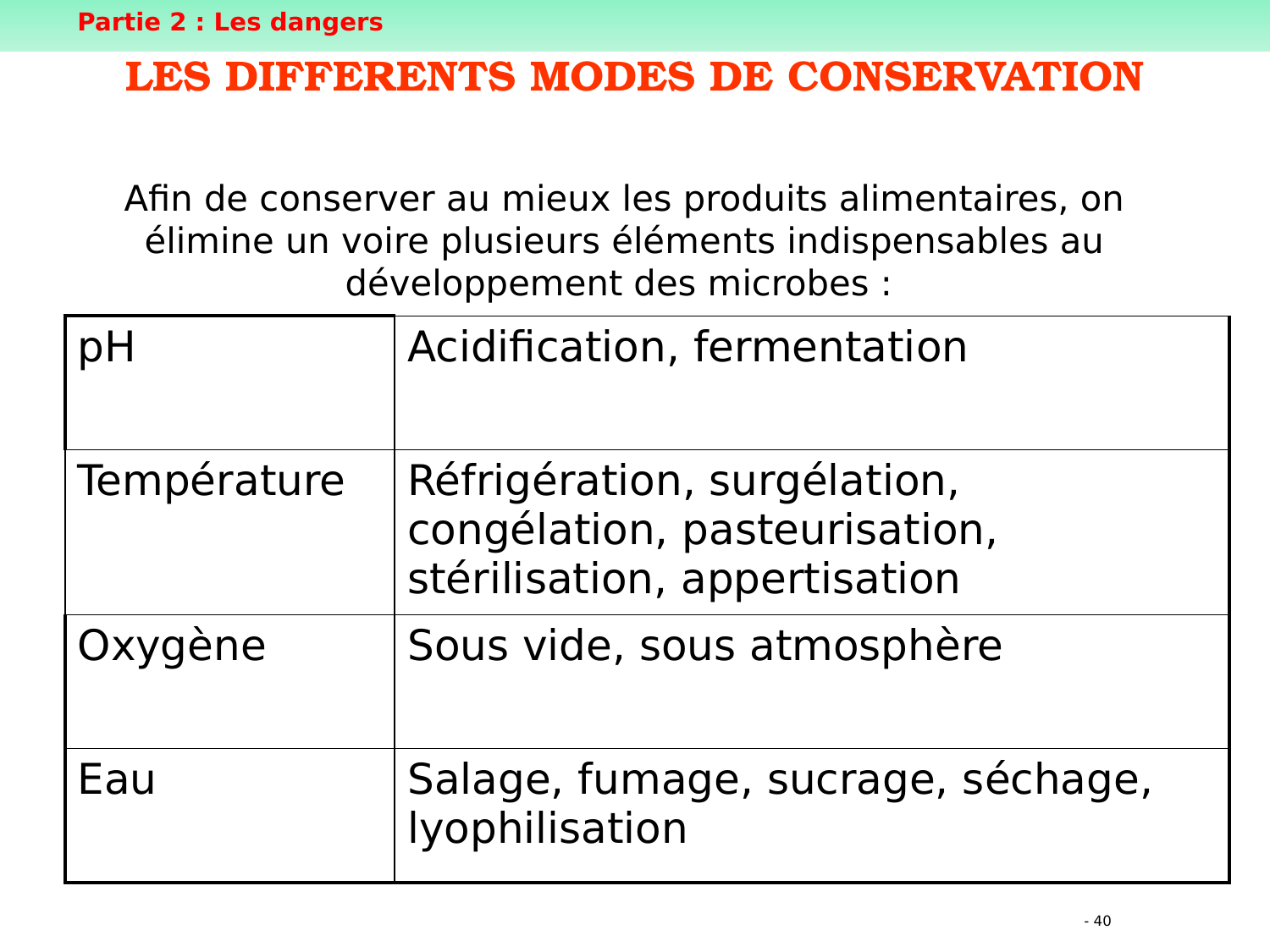

Partie 2 : Les dangers
LES DIFFERENTS MODES DE CONSERVATION
Afin de conserver au mieux les produits alimentaires, on élimine un voire plusieurs éléments indispensables au développement des microbes :
| pH | Acidification, fermentation |
| --- | --- |
| Température | Réfrigération, surgélation, congélation, pasteurisation, stérilisation, appertisation |
| Oxygène | Sous vide, sous atmosphère |
| Eau | Salage, fumage, sucrage, séchage, lyophilisation |